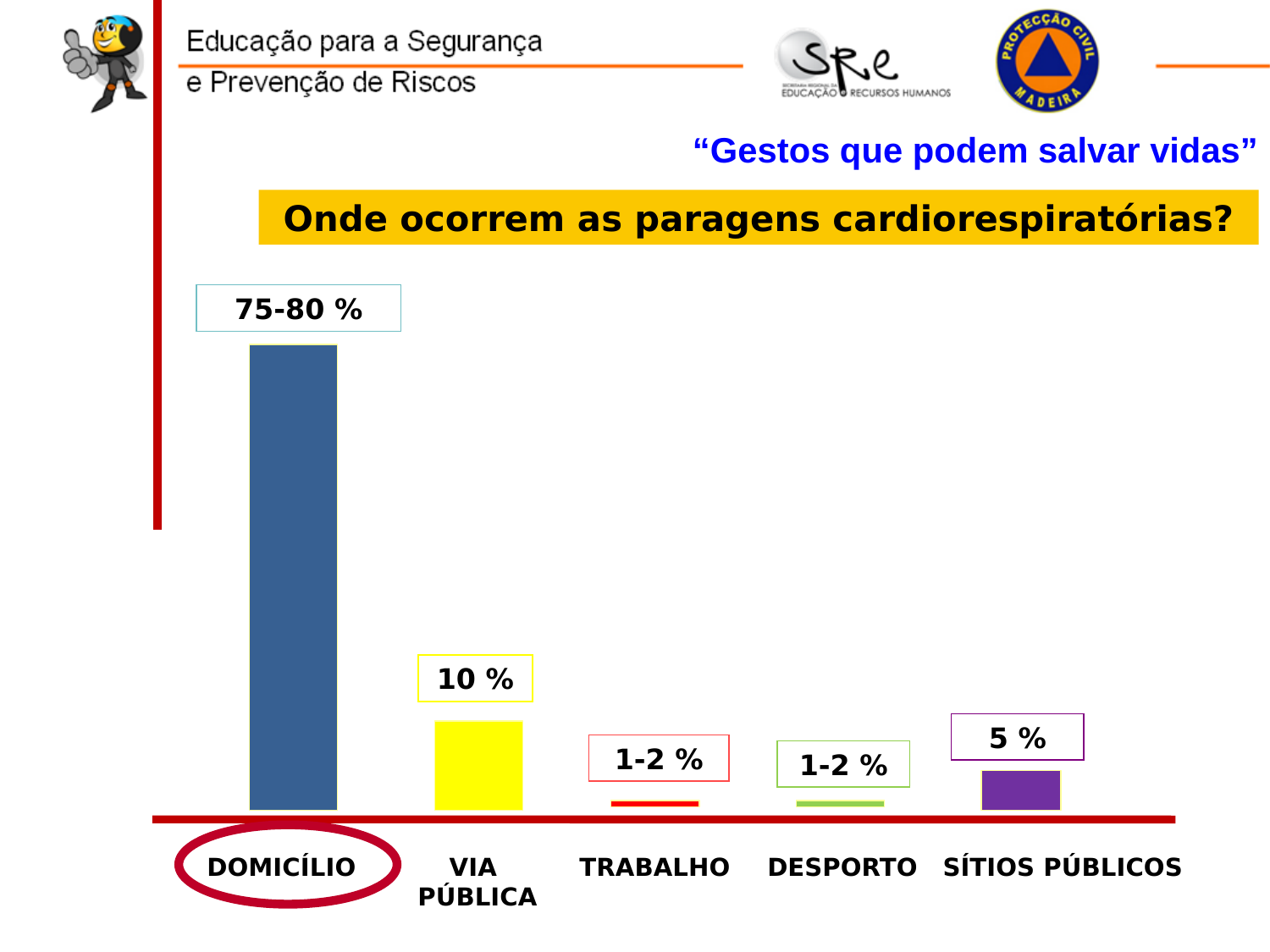

“Gestos que podem salvar vidas”
Onde ocorrem as paragens cardiorespiratórias?
75-80 %

10 %
5 %

1-2 %
1-2 %

DOMICÍLIO
VIA
 PÚBLICA
TRABALHO
DESPORTO
SÍTIOS PÚBLICOS